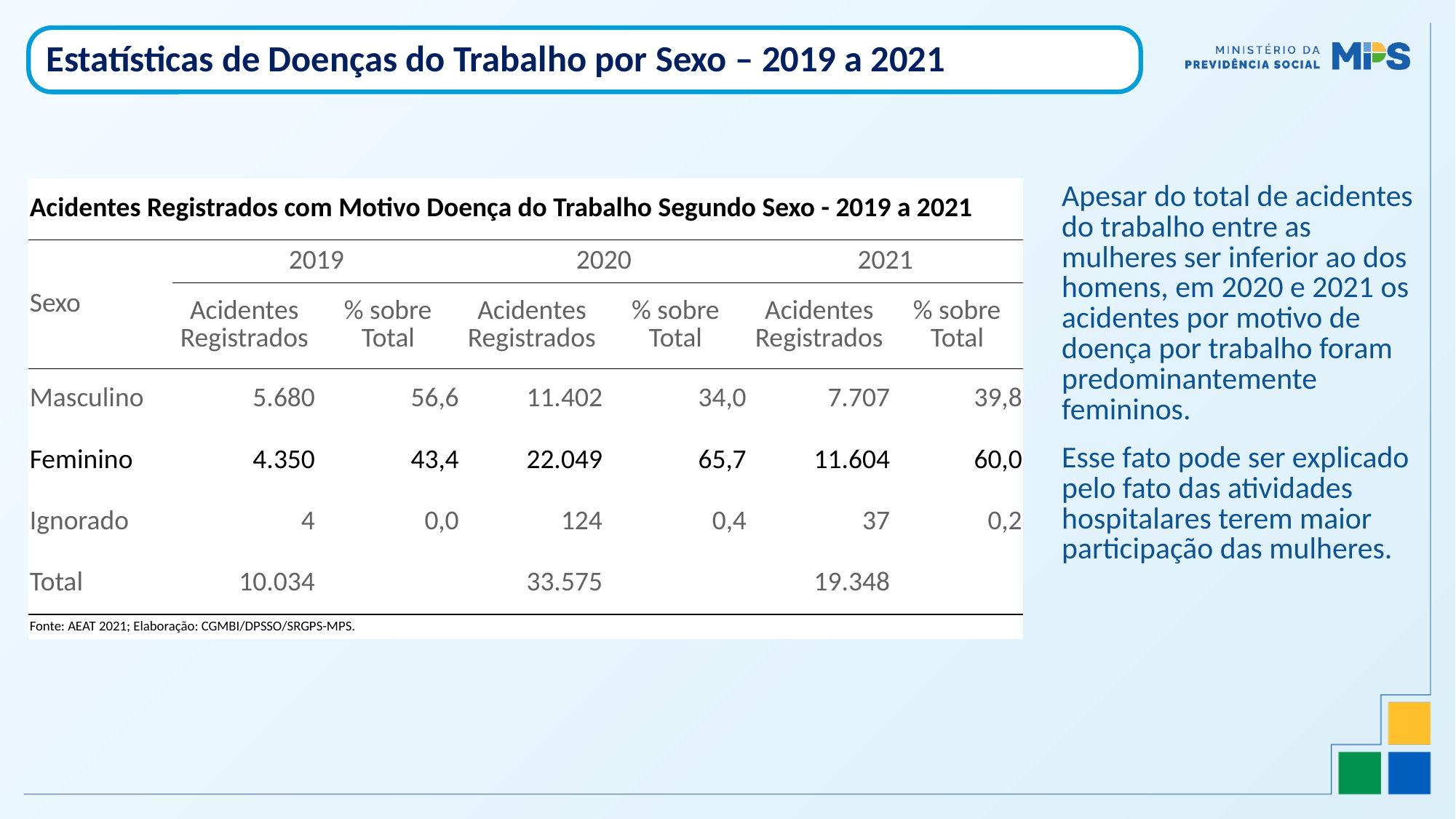

Estatísticas de Doenças do Trabalho por Sexo – 2019 a 2021
Apesar do total de acidentes do trabalho entre as mulheres ser inferior ao dos homens, em 2020 e 2021 os acidentes por motivo de doença por trabalho foram predominantemente femininos.
Esse fato pode ser explicado pelo fato das atividades hospitalares terem maior participação das mulheres.
| Acidentes Registrados com Motivo Doença do Trabalho Segundo Sexo - 2019 a 2021 |  |  |  |  |  |  |
| --- | --- | --- | --- | --- | --- | --- |
| Sexo | 2019 |  | 2020 |  | 2021 |  |
|  | Acidentes Registrados | % sobre Total | Acidentes Registrados | % sobre Total | Acidentes Registrados | % sobre Total |
| Masculino | 5.680 | 56,6 | 11.402 | 34,0 | 7.707 | 39,8 |
| Feminino | 4.350 | 43,4 | 22.049 | 65,7 | 11.604 | 60,0 |
| Ignorado | 4 | 0,0 | 124 | 0,4 | 37 | 0,2 |
| Total | 10.034 |  | 33.575 |  | 19.348 |  |
| Fonte: AEAT 2021; Elaboração: CGMBI/DPSSO/SRGPS-MPS. |  |  |  |  |  |  |